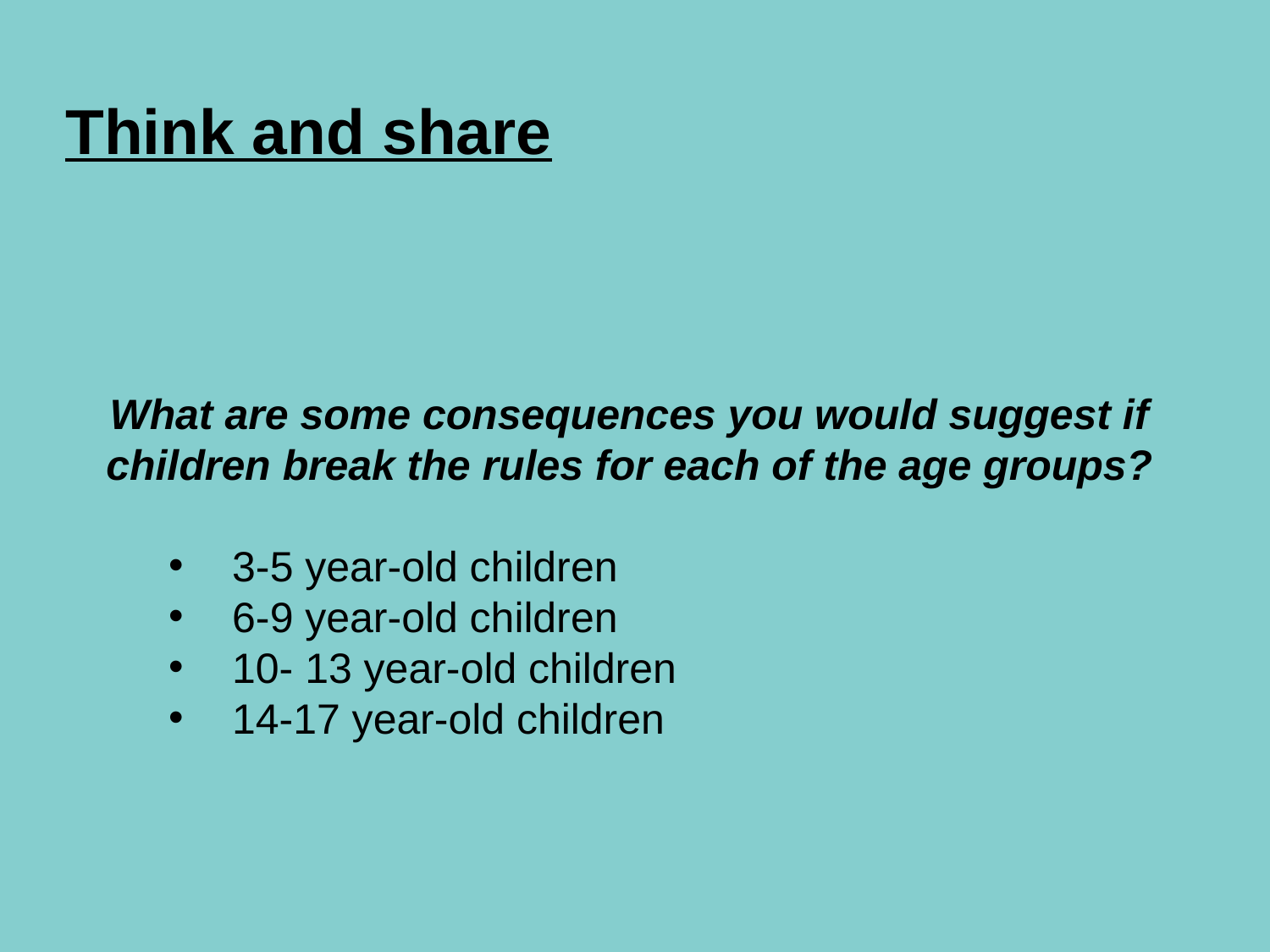

# Think and share
What are some consequences you would suggest if children break the rules for each of the age groups?

3-5 year-old children
6-9 year-old children
10- 13 year-old children
14-17 year-old children